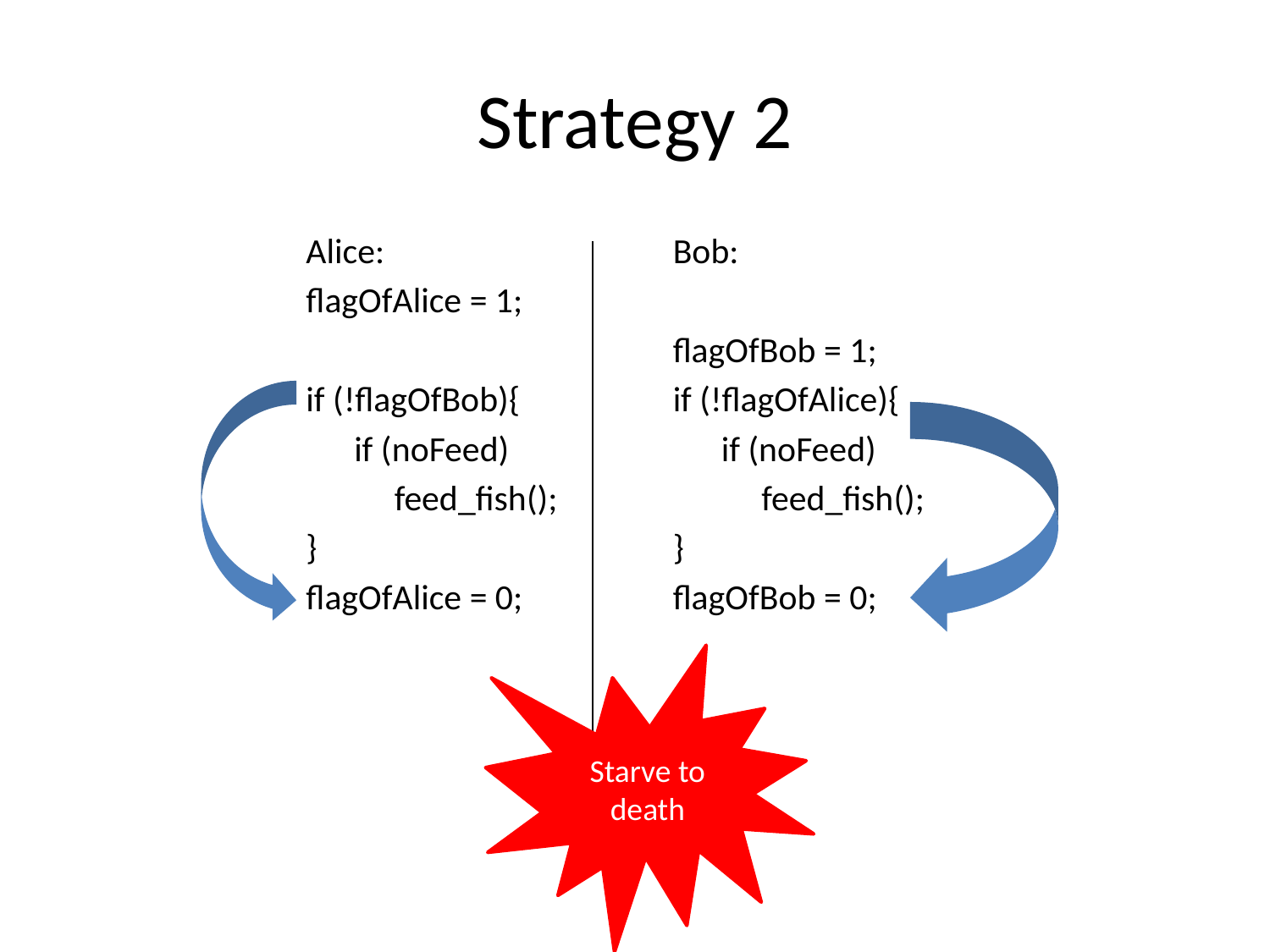

# Strategy 2
Alice:
flagOfAlice = 1;

if (!flagOfBob){
      if (noFeed)
           feed_fish();
}
flagOfAlice = 0;

Bob:

flagOfBob = 1;
if (!flagOfAlice){
      if (noFeed)
           feed_fish();
}
flagOfBob = 0;

Starve to death